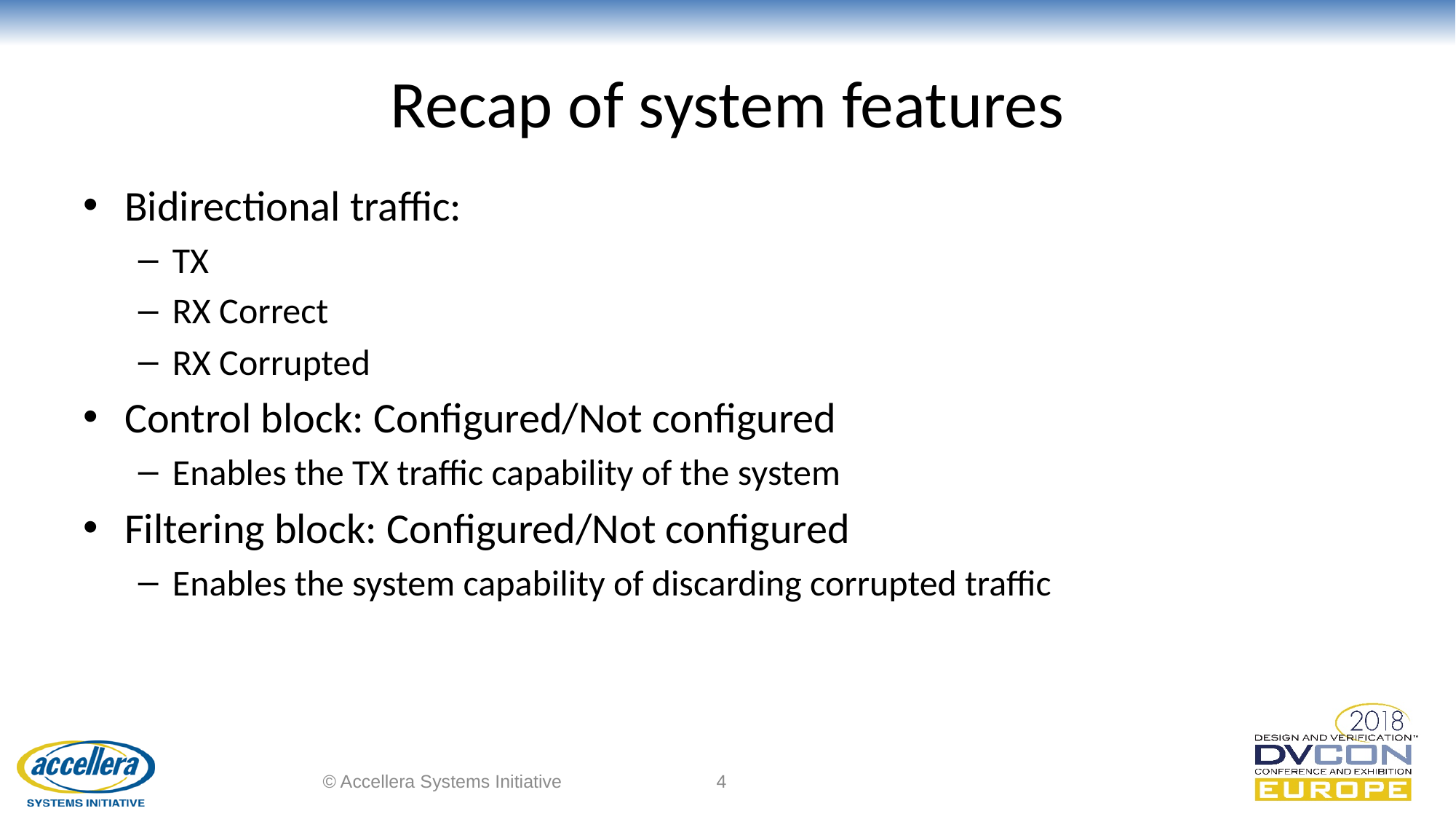

# Recap of system features
Bidirectional traffic:
TX
RX Correct
RX Corrupted
Control block: Configured/Not configured
Enables the TX traffic capability of the system
Filtering block: Configured/Not configured
Enables the system capability of discarding corrupted traffic

© Accellera Systems Initiative
4